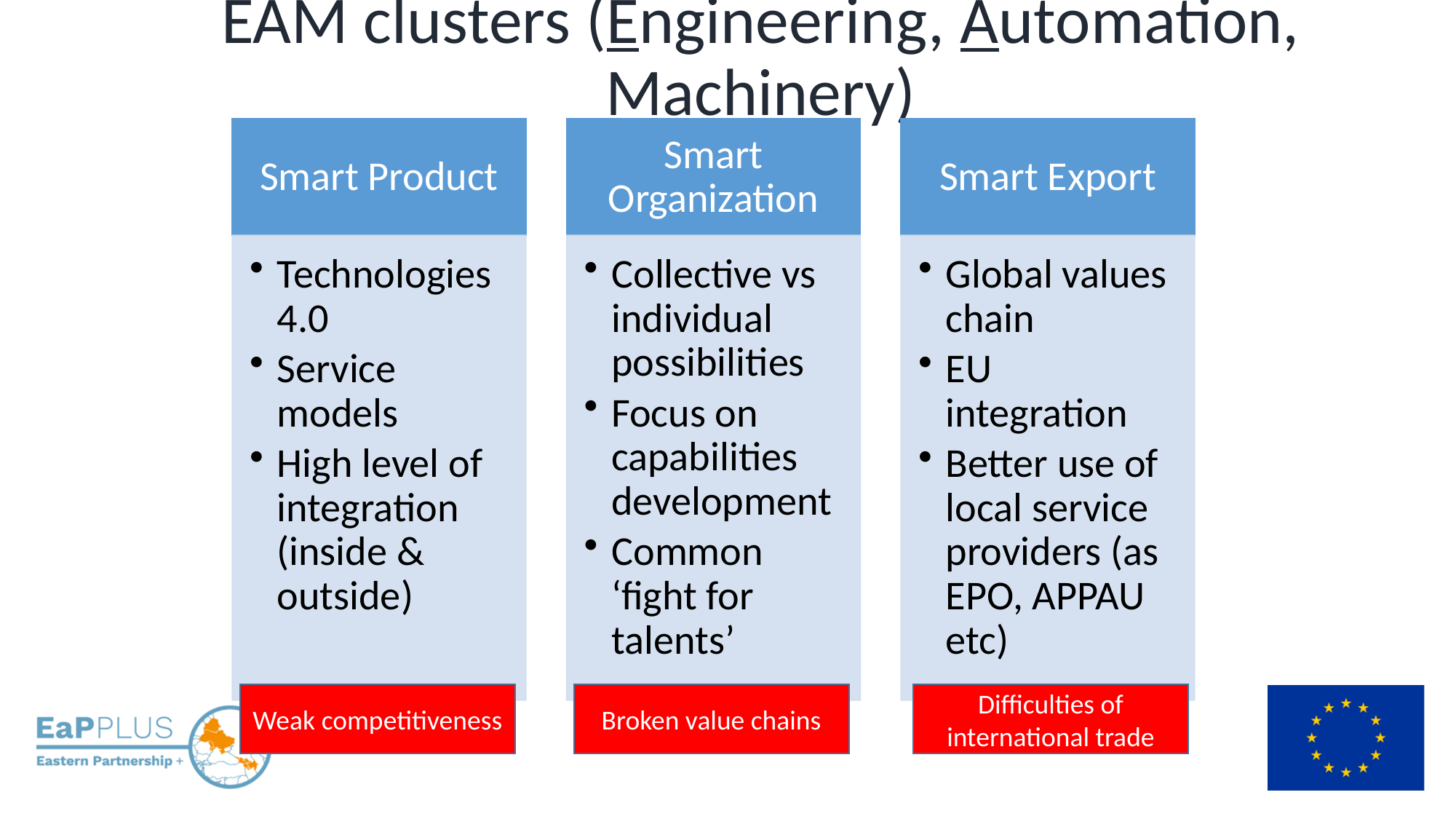

# EAM clusters (Engineering, Automation, Machinery)
Smart Product
Technologies 4.0
Service models
High level of integration (inside & outside)
Smart Organization
Collective vs individual possibilities
Focus on capabilities development
Common ‘fight for talents’
Smart Export
Global values chain
EU integration
Better use of local service providers (as EPO, APPAU etc)
Weak competitiveness
Broken value chains
Difficulties of international trade